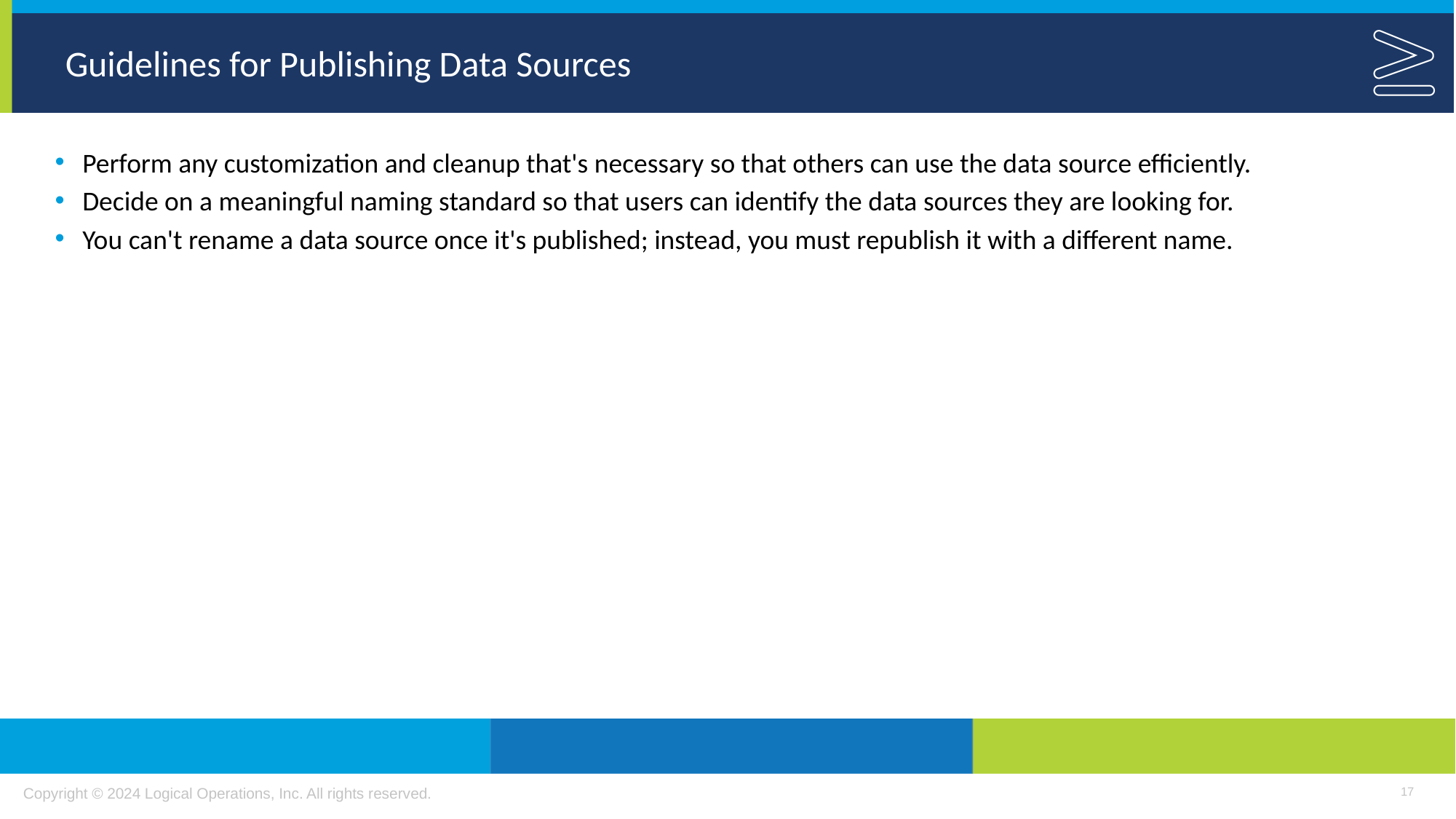

# Guidelines for Publishing Data Sources
Perform any customization and cleanup that's necessary so that others can use the data source efficiently.
Decide on a meaningful naming standard so that users can identify the data sources they are looking for.
You can't rename a data source once it's published; instead, you must republish it with a different name.
17